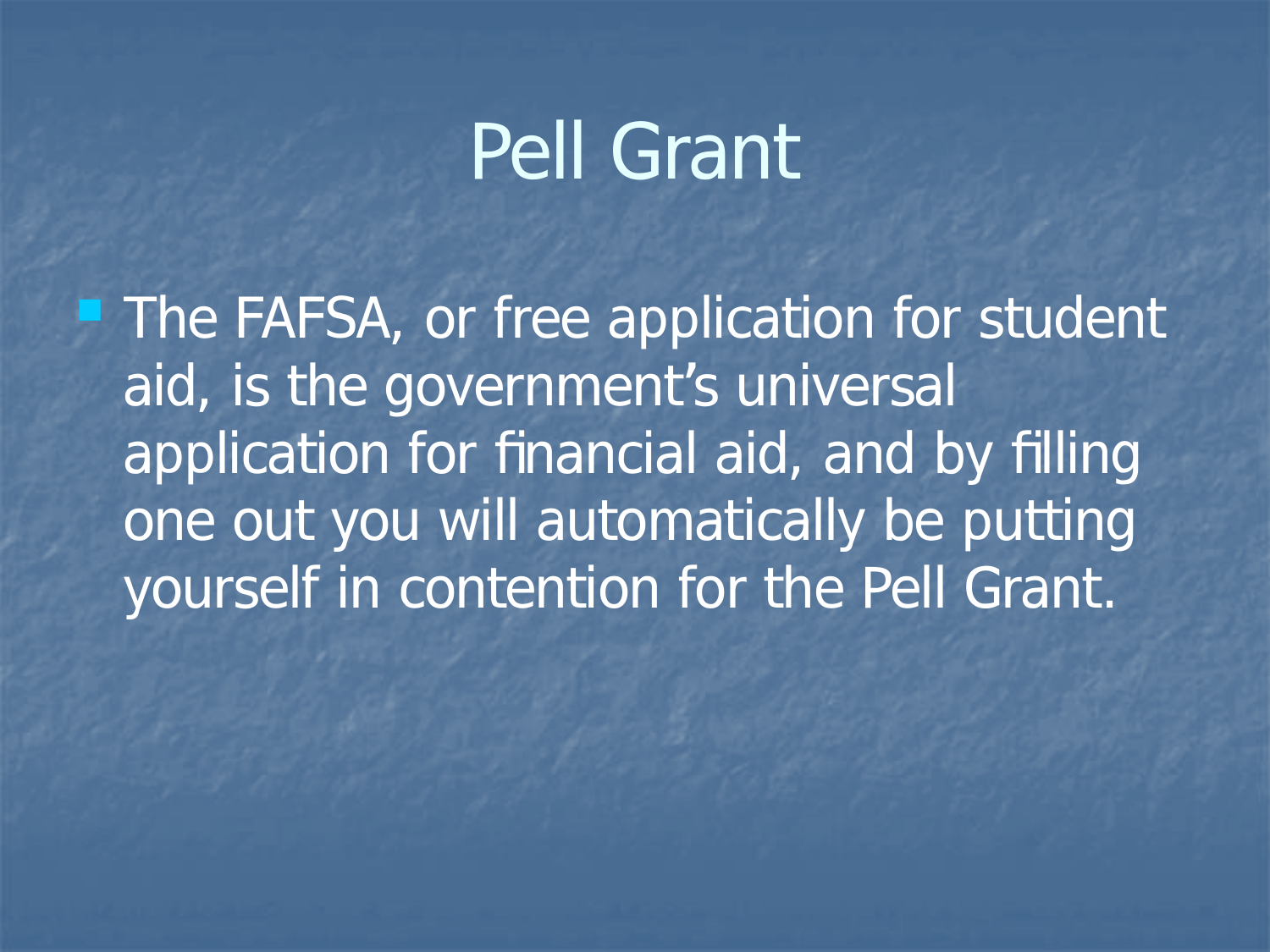

# Pell Grant
The FAFSA, or free application for student aid, is the government’s universal application for financial aid, and by filling one out you will automatically be putting yourself in contention for the Pell Grant.